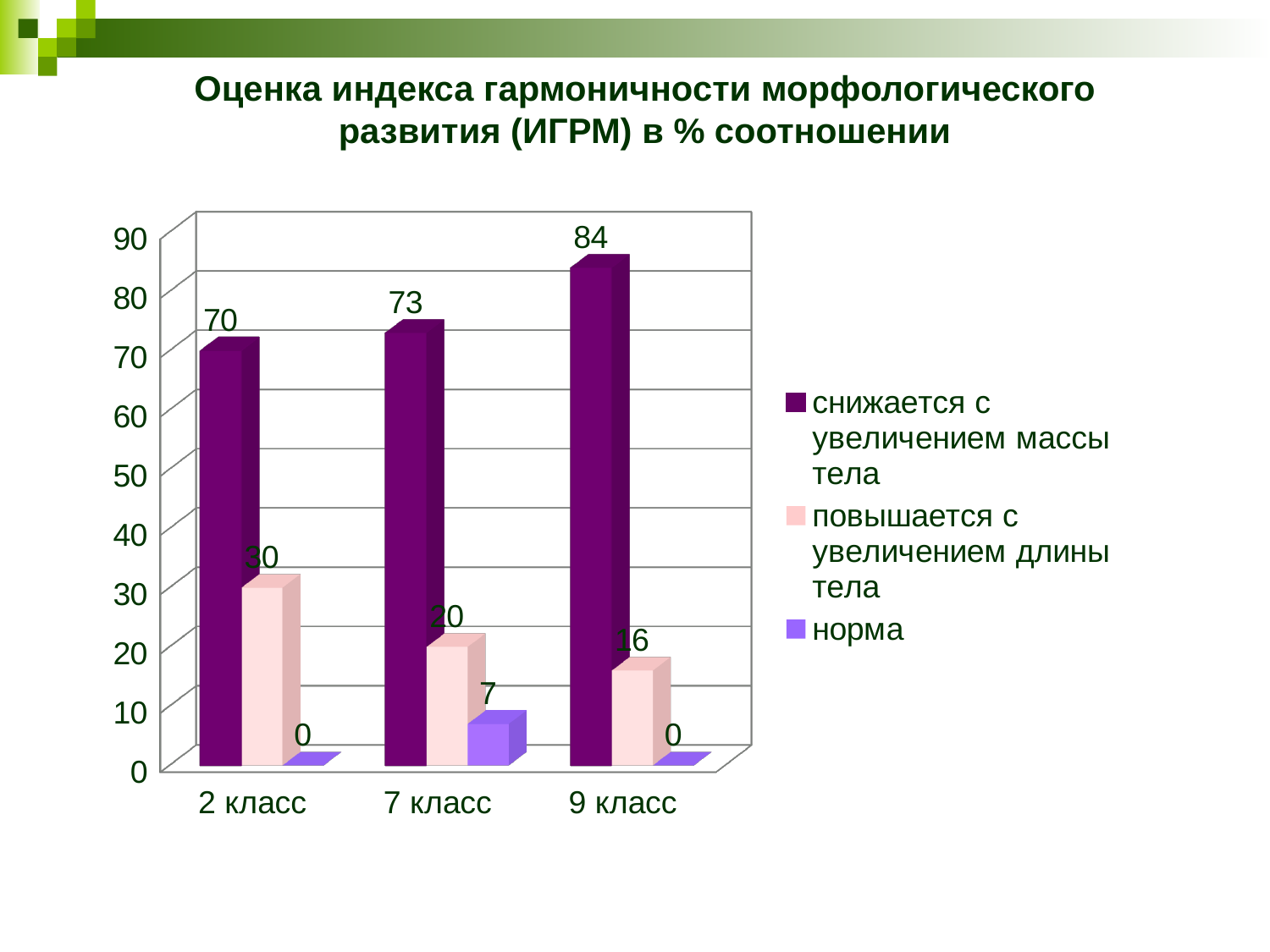

Оценка индекса гармоничности морфологического развития (ИГРМ) в % соотношении

[unsupported chart]